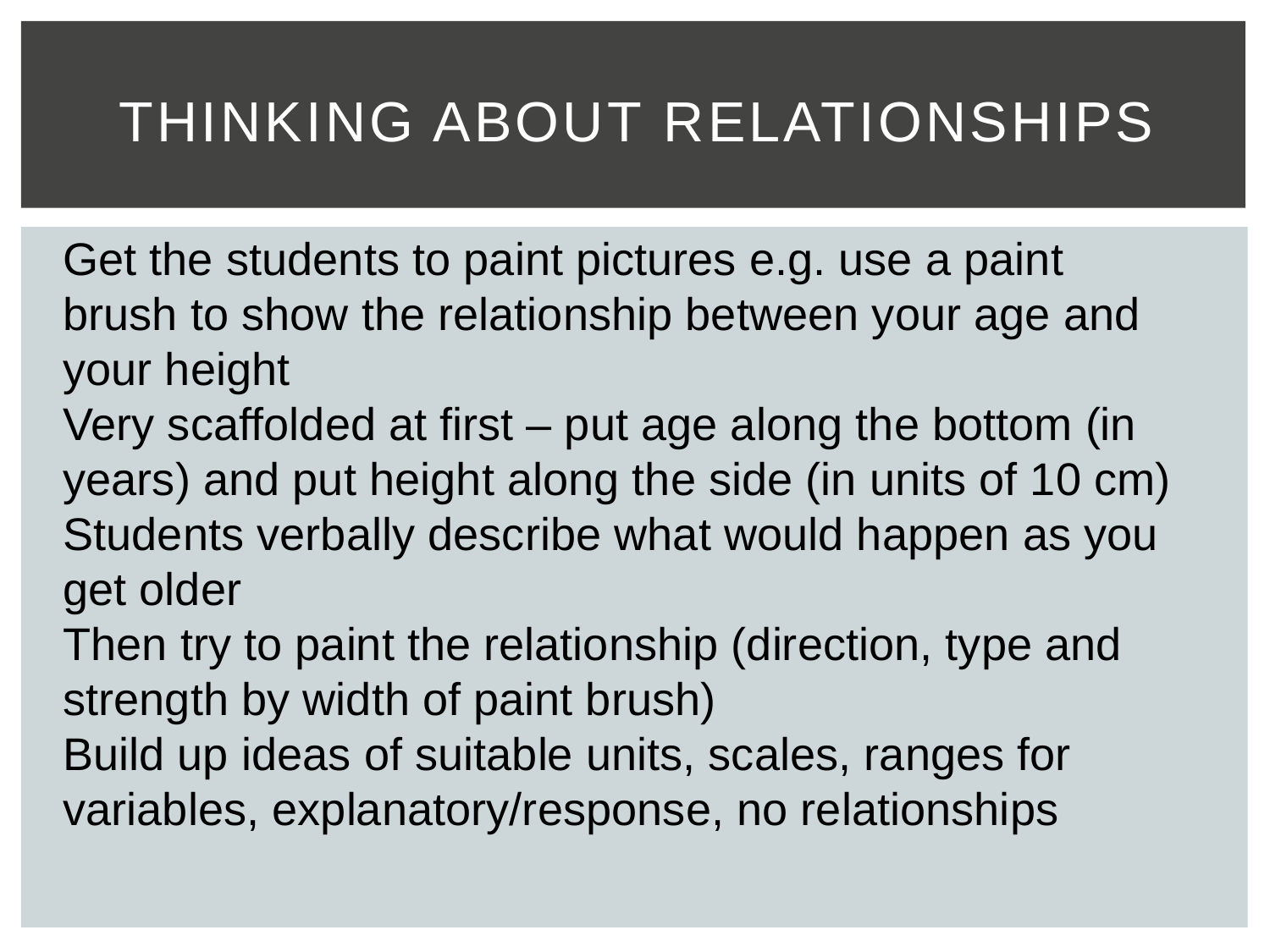

# Thinking about relationships
Get the students to paint pictures e.g. use a paint brush to show the relationship between your age and your height
Very scaffolded at first – put age along the bottom (in years) and put height along the side (in units of 10 cm)
Students verbally describe what would happen as you get older
Then try to paint the relationship (direction, type and strength by width of paint brush)
Build up ideas of suitable units, scales, ranges for variables, explanatory/response, no relationships